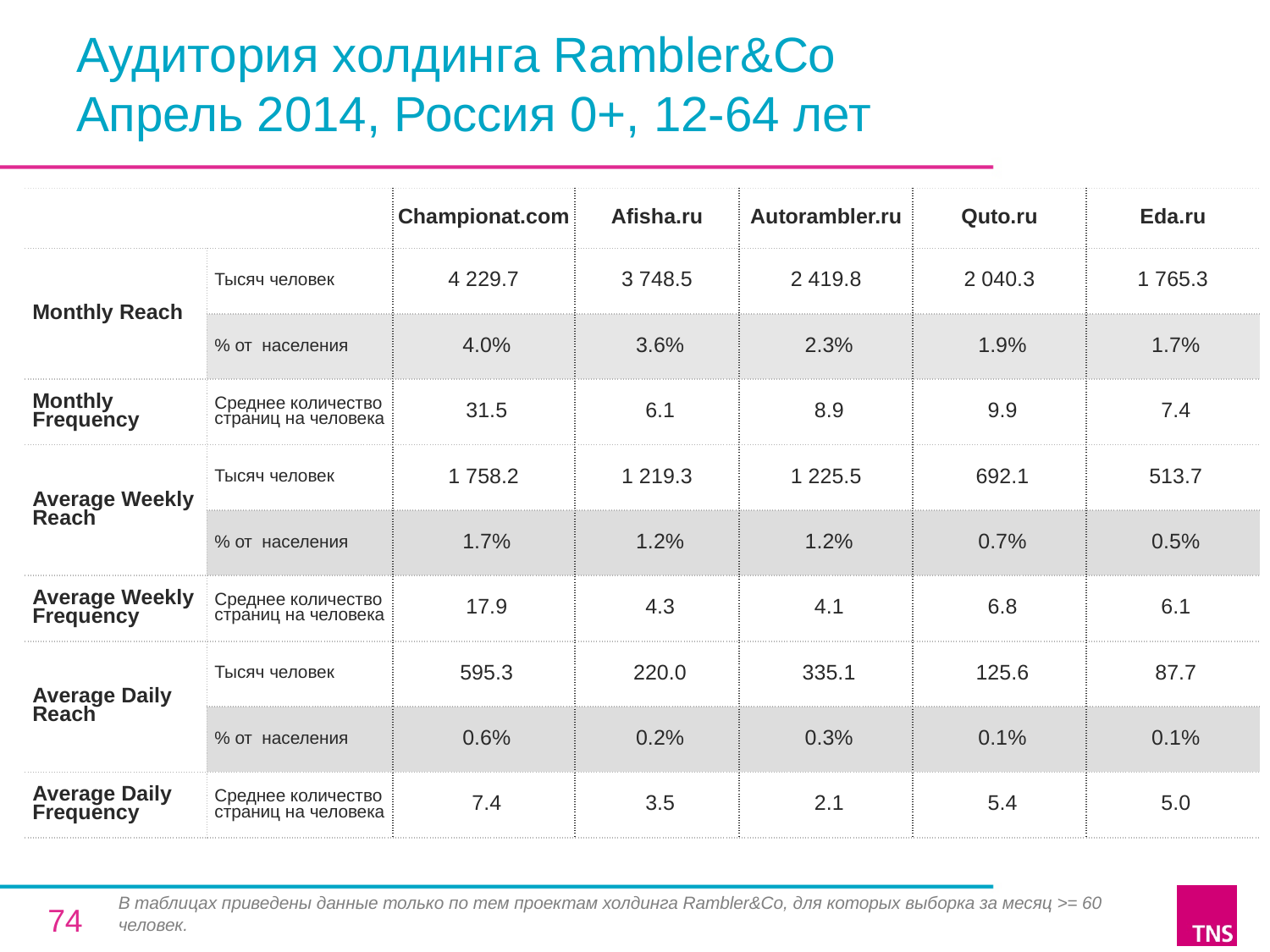

# Аудитория холдинга Rambler&Co Апрель 2014, Россия 0+, 12-64 лет
|  |  | Championat.com | Afisha.ru | Autorambler.ru | Quto.ru | Eda.ru |
| --- | --- | --- | --- | --- | --- | --- |
| Monthly Reach | Тысяч человек | 4 229.7 | 3 748.5 | 2 419.8 | 2 040.3 | 1 765.3 |
|  | % от населения | 4.0% | 3.6% | 2.3% | 1.9% | 1.7% |
| Monthly Frequency | Среднее количество страниц на человека | 31.5 | 6.1 | 8.9 | 9.9 | 7.4 |
| Average Weekly Reach | Тысяч человек | 1 758.2 | 1 219.3 | 1 225.5 | 692.1 | 513.7 |
|  | % от населения | 1.7% | 1.2% | 1.2% | 0.7% | 0.5% |
| Average Weekly Frequency | Среднее количество страниц на человека | 17.9 | 4.3 | 4.1 | 6.8 | 6.1 |
| Average Daily Reach | Тысяч человек | 595.3 | 220.0 | 335.1 | 125.6 | 87.7 |
|  | % от населения | 0.6% | 0.2% | 0.3% | 0.1% | 0.1% |
| Average Daily Frequency | Среднее количество страниц на человека | 7.4 | 3.5 | 2.1 | 5.4 | 5.0 |
В таблицах приведены данные только по тем проектам холдинга Rambler&Co, для которых выборка за месяц >= 60 человек.
74